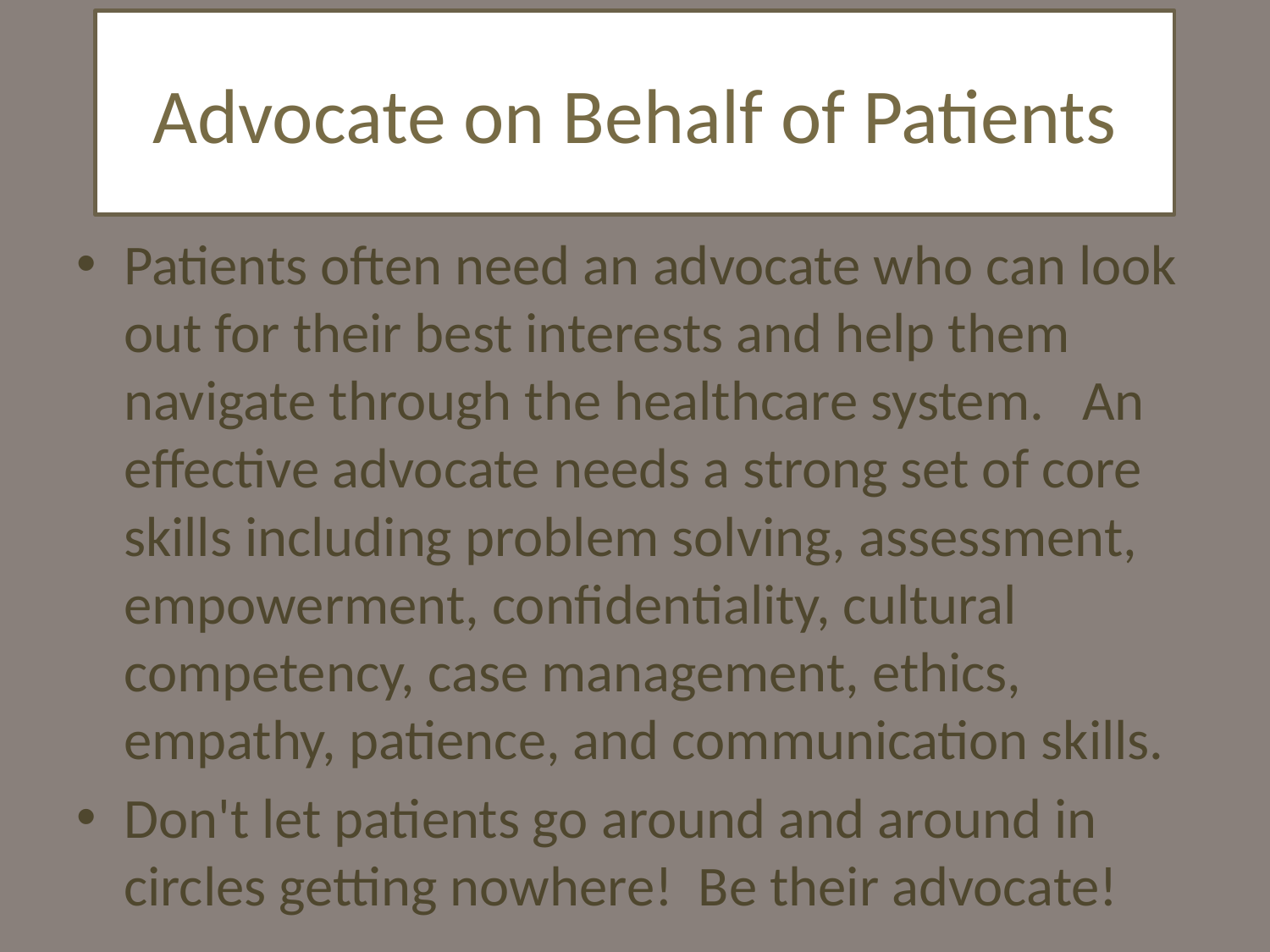

Advocate on Behalf of Patients
Patients often need an advocate who can look out for their best interests and help them navigate through the healthcare system.   An effective advocate needs a strong set of core skills including problem solving, assessment, empowerment, confidentiality, cultural competency, case management, ethics, empathy, patience, and communication skills.
Don't let patients go around and around in circles getting nowhere!  Be their advocate!